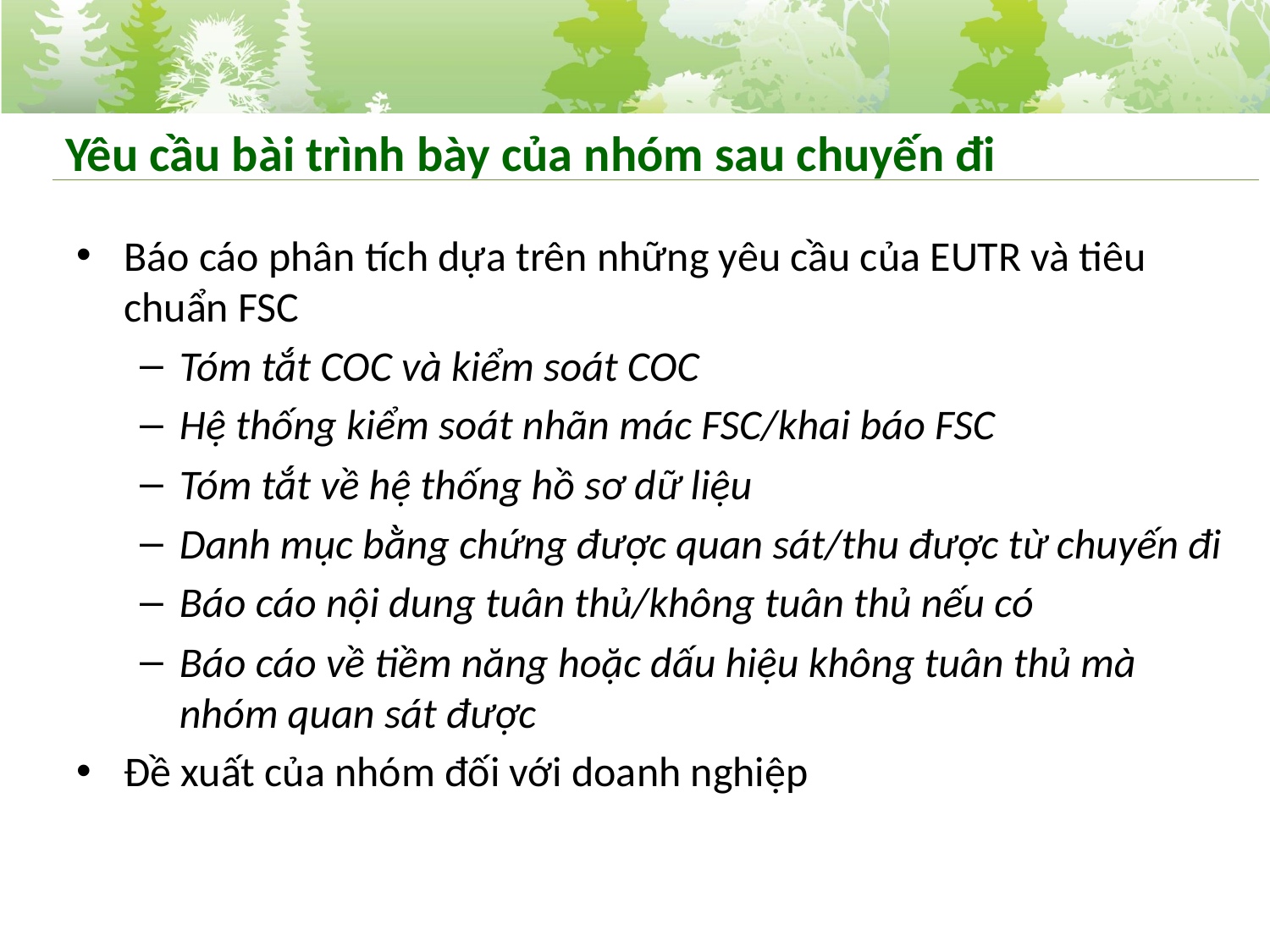

# Yêu cầu bài trình bày của nhóm sau chuyến đi
Báo cáo phân tích dựa trên những yêu cầu của EUTR và tiêu chuẩn FSC
Tóm tắt COC và kiểm soát COC
Hệ thống kiểm soát nhãn mác FSC/khai báo FSC
Tóm tắt về hệ thống hồ sơ dữ liệu
Danh mục bằng chứng được quan sát/thu được từ chuyến đi
Báo cáo nội dung tuân thủ/không tuân thủ nếu có
Báo cáo về tiềm năng hoặc dấu hiệu không tuân thủ mà nhóm quan sát được
Đề xuất của nhóm đối với doanh nghiệp